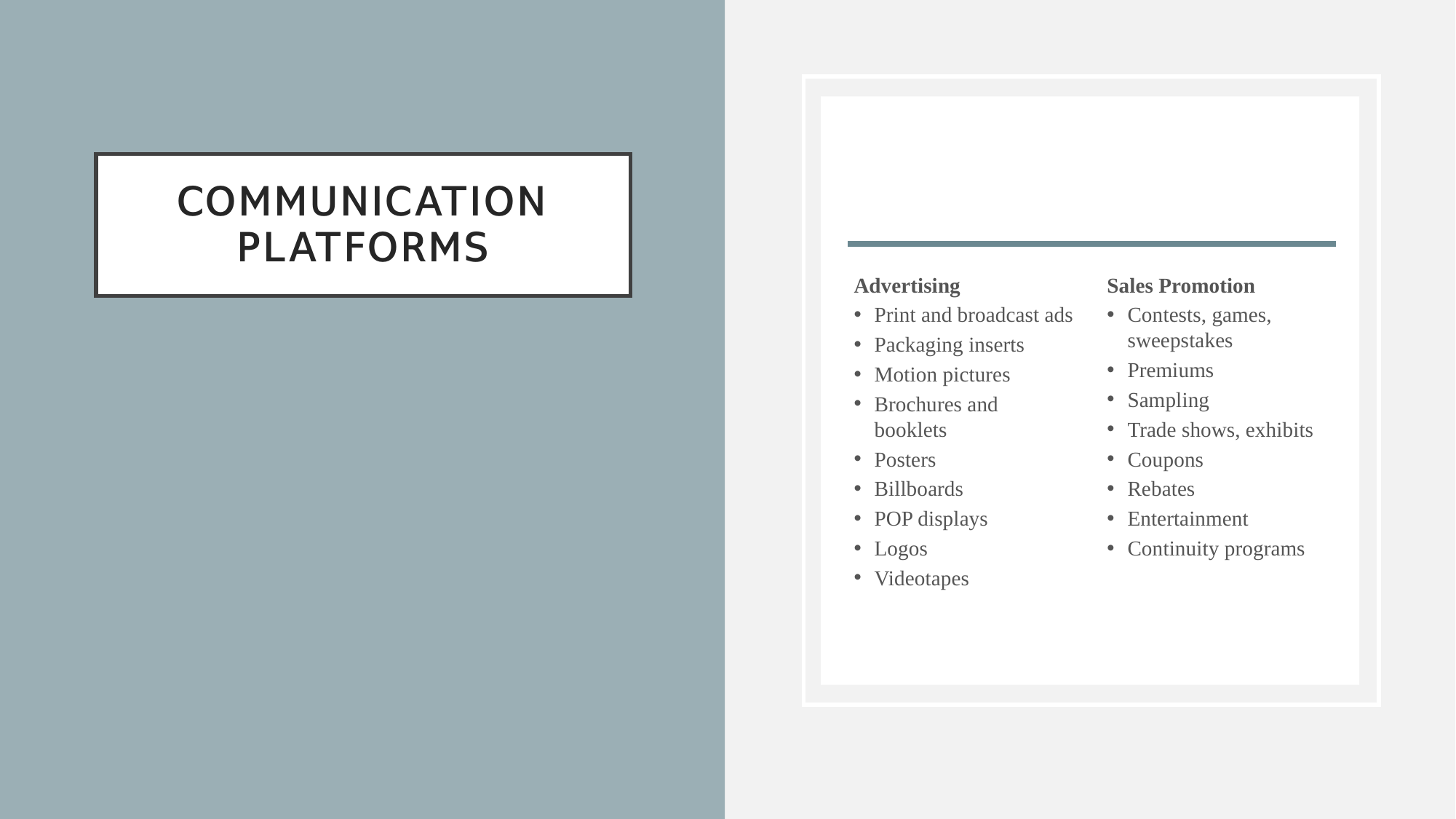

# Communication Platforms

Advertising
Print and broadcast ads
Packaging inserts
Motion pictures
Brochures and booklets
Posters
Billboards
POP displays
Logos
Videotapes
Sales Promotion
Contests, games, sweepstakes
Premiums
Sampling
Trade shows, exhibits
Coupons
Rebates
Entertainment
Continuity programs